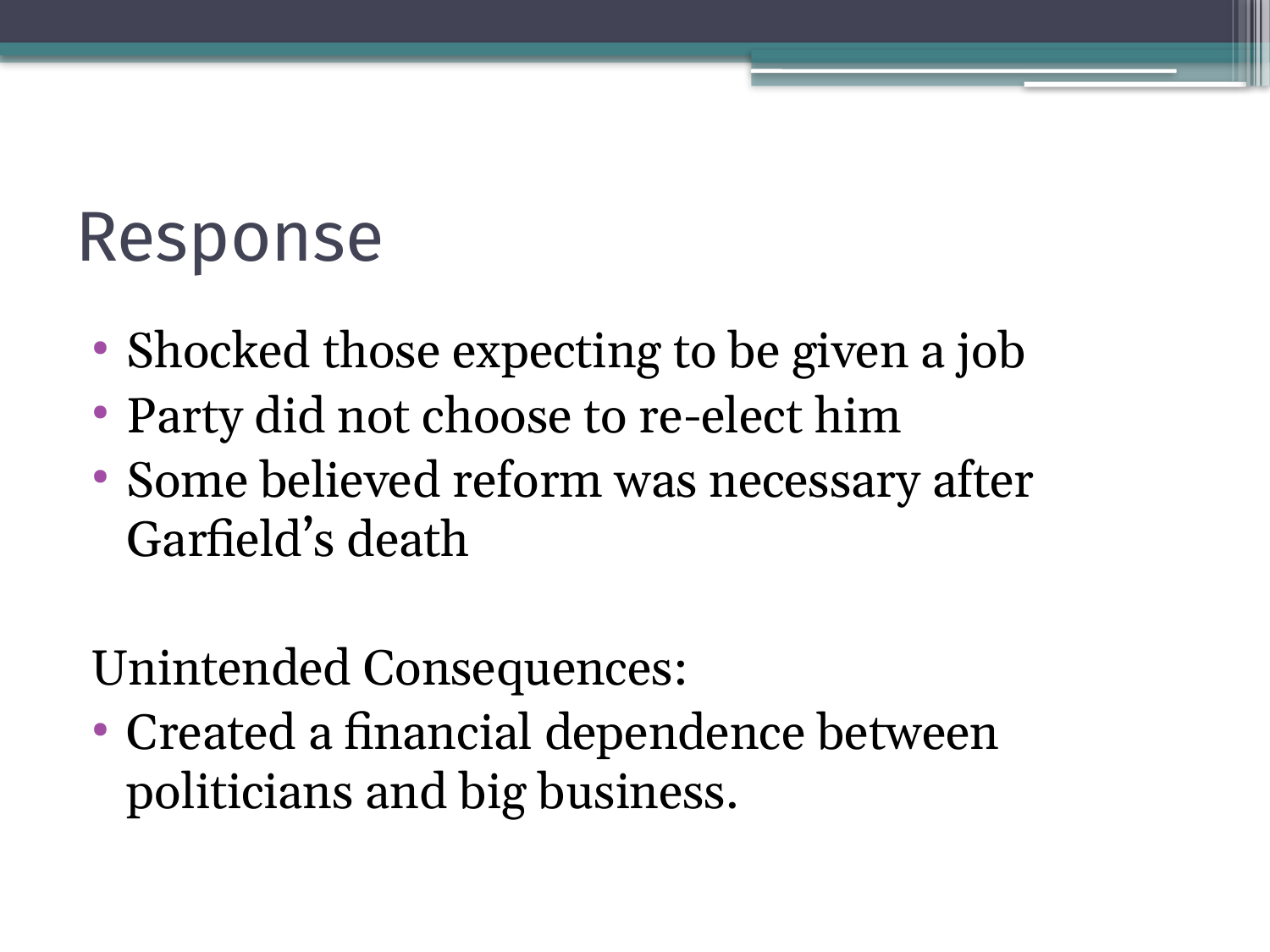

# Response
Shocked those expecting to be given a job
Party did not choose to re-elect him
Some believed reform was necessary after Garfield’s death

Unintended Consequences:
Created a financial dependence between politicians and big business.